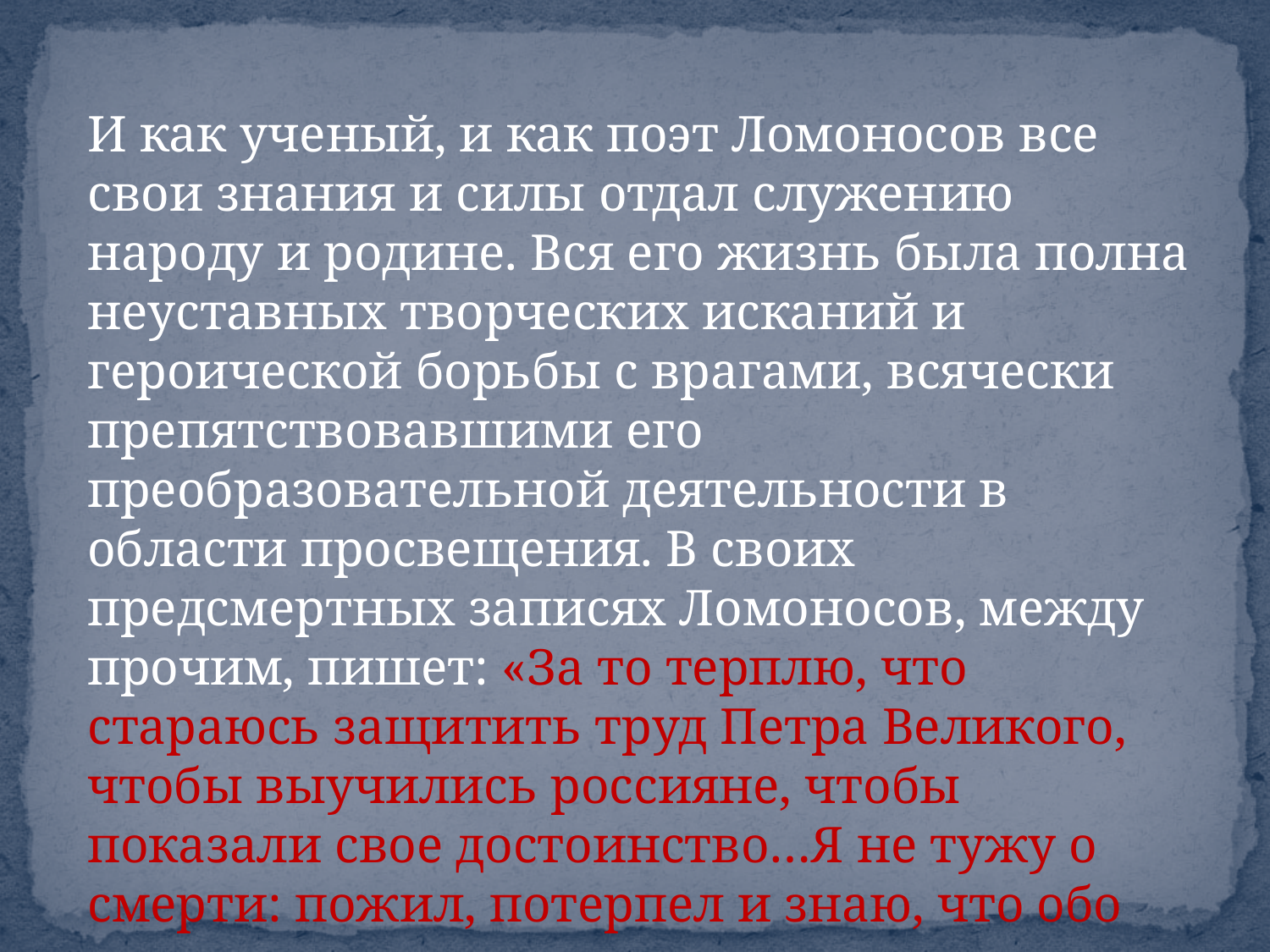

И как ученый, и как поэт Ломоносов все свои знания и силы отдал служению народу и родине. Вся его жизнь была полна неуставных творческих исканий и героической борьбы с врагами, всячески препятствовавшими его преобразовательной деятельности в области просвещения. В своих предсмертных записях Ломоносов, между прочим, пишет: «За то терплю, что стараюсь защитить труд Петра Великого, чтобы выучились россияне, чтобы показали свое достоинство…Я не тужу о смерти: пожил, потерпел и знаю, что обо мне дети отечества пожалеют… »